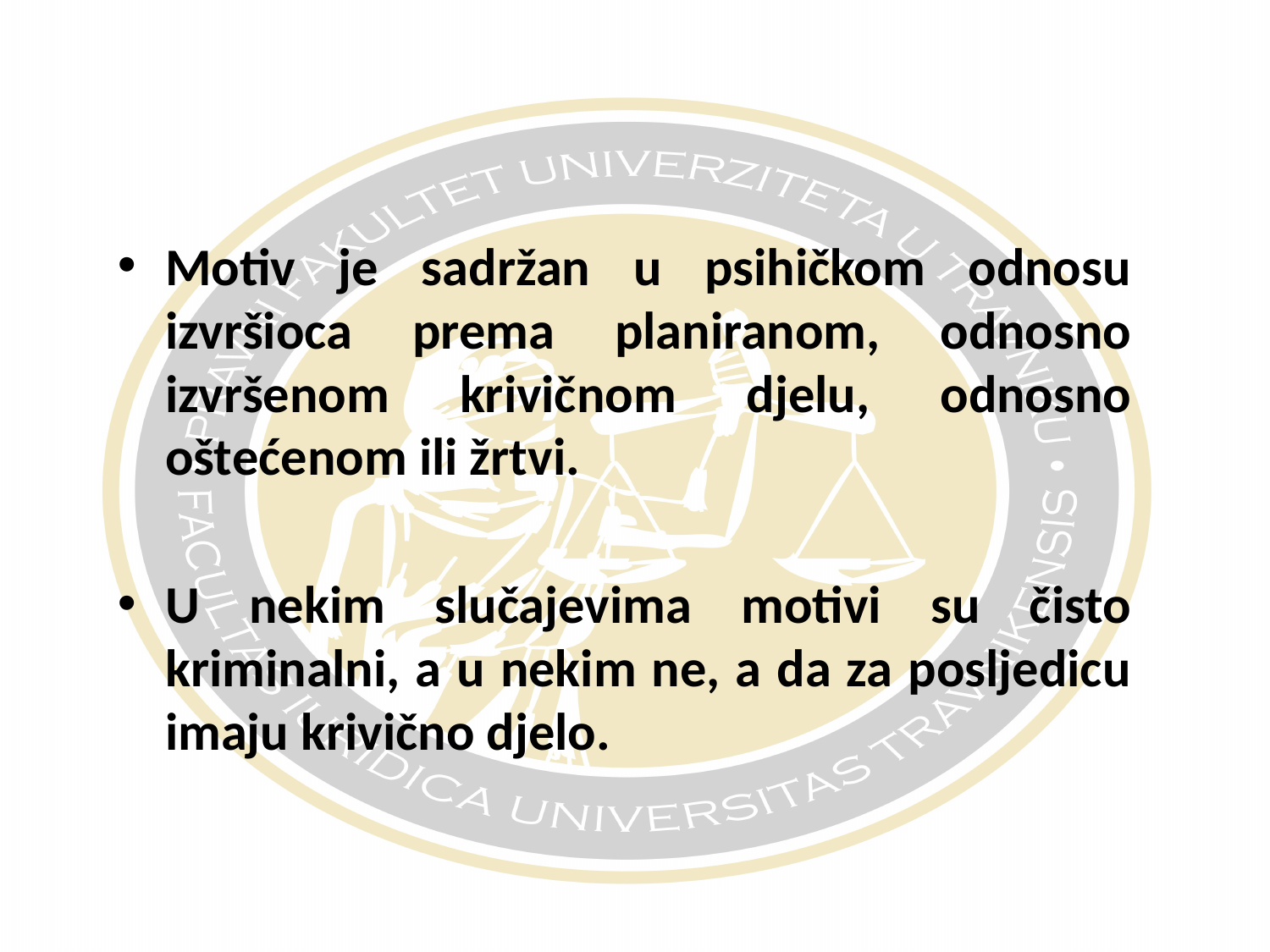

#
Motiv je sadržan u psihičkom odnosu izvršioca prema planiranom, odnosno izvršenom krivičnom djelu, odnosno oštećenom ili žrtvi.

U nekim slučajevima motivi su čisto kriminalni, a u nekim ne, a da za posljedicu imaju krivično djelo.